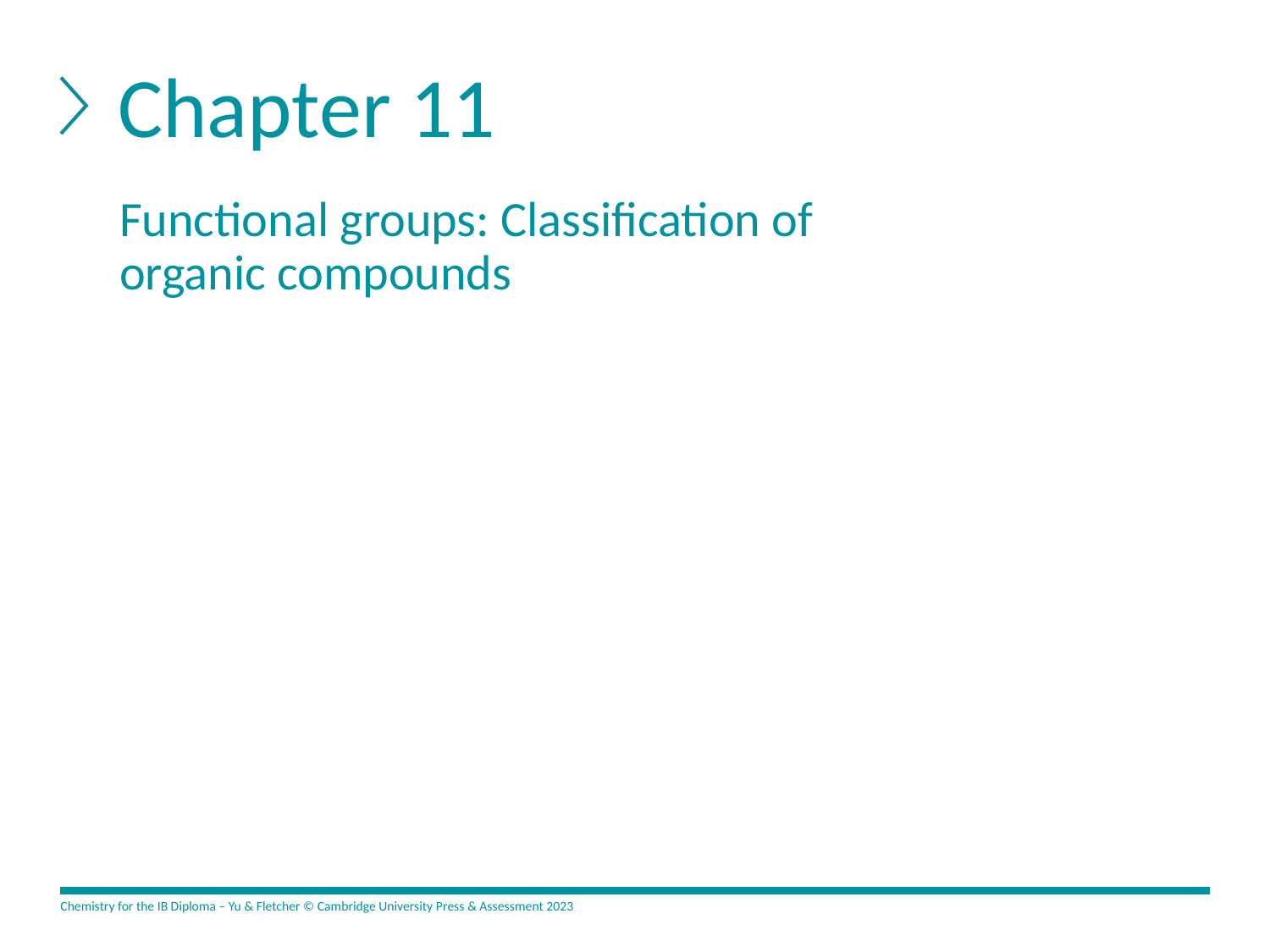

# Chapter 11
Functional groups: Classification of
organic compounds